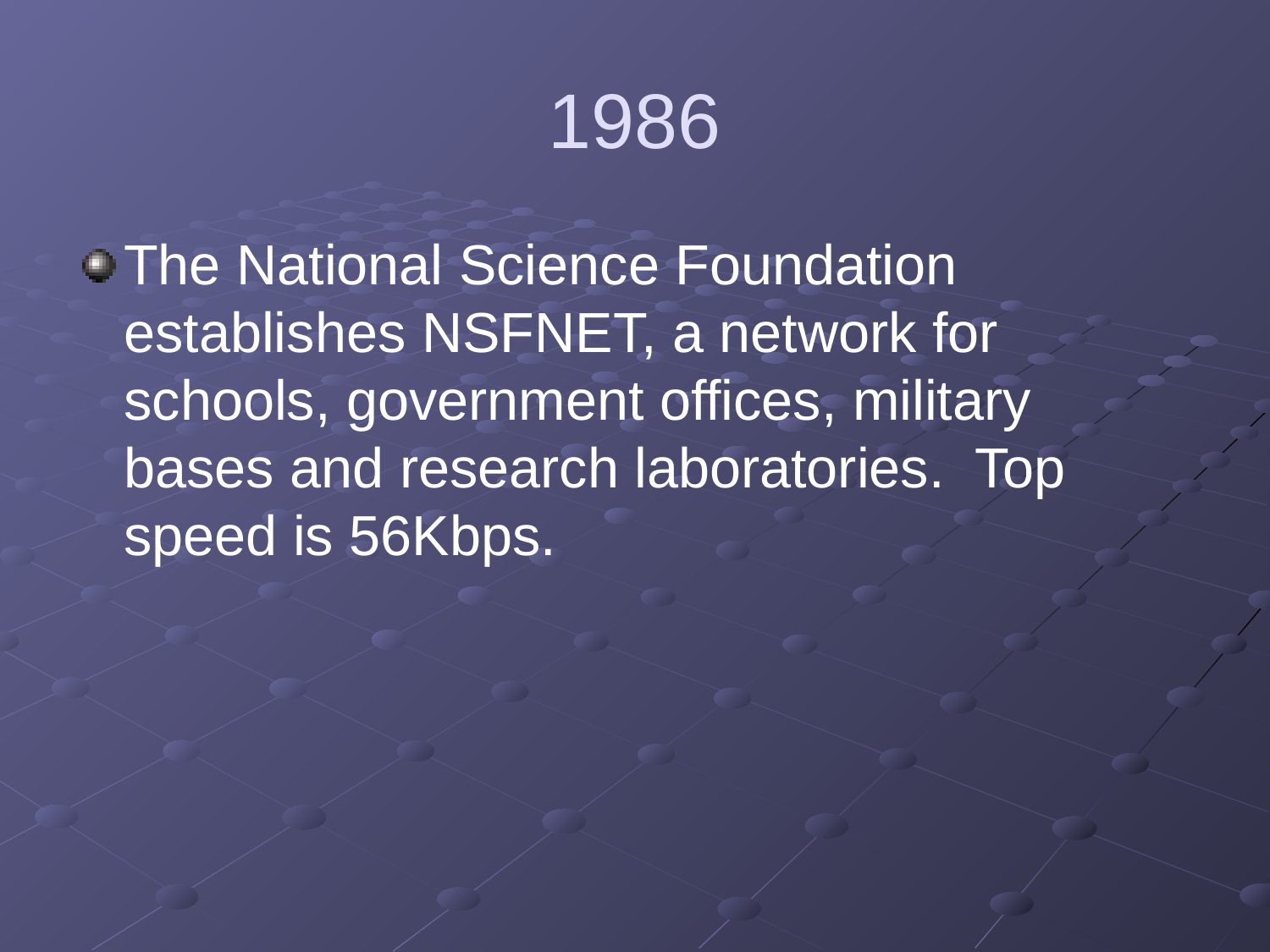

# 1986
The National Science Foundation establishes NSFNET, a network for schools, government offices, military bases and research laboratories.  Top speed is 56Kbps.